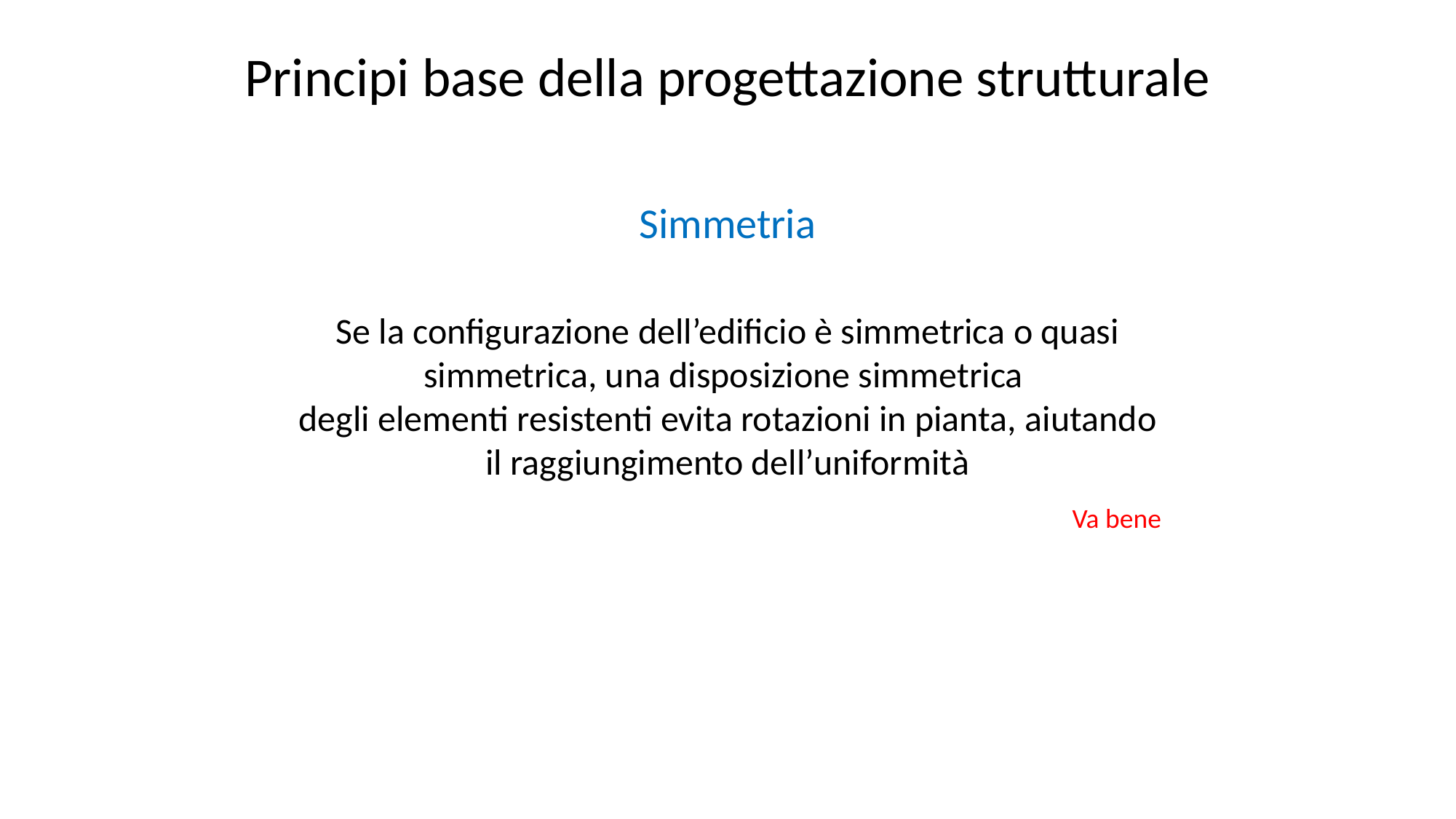

# Principi base della progettazione strutturale
Simmetria
Se la configurazione dell’edificio è simmetrica o quasi simmetrica, una disposizione simmetrica
degli elementi resistenti evita rotazioni in pianta, aiutando il raggiungimento dell’uniformità
Va bene